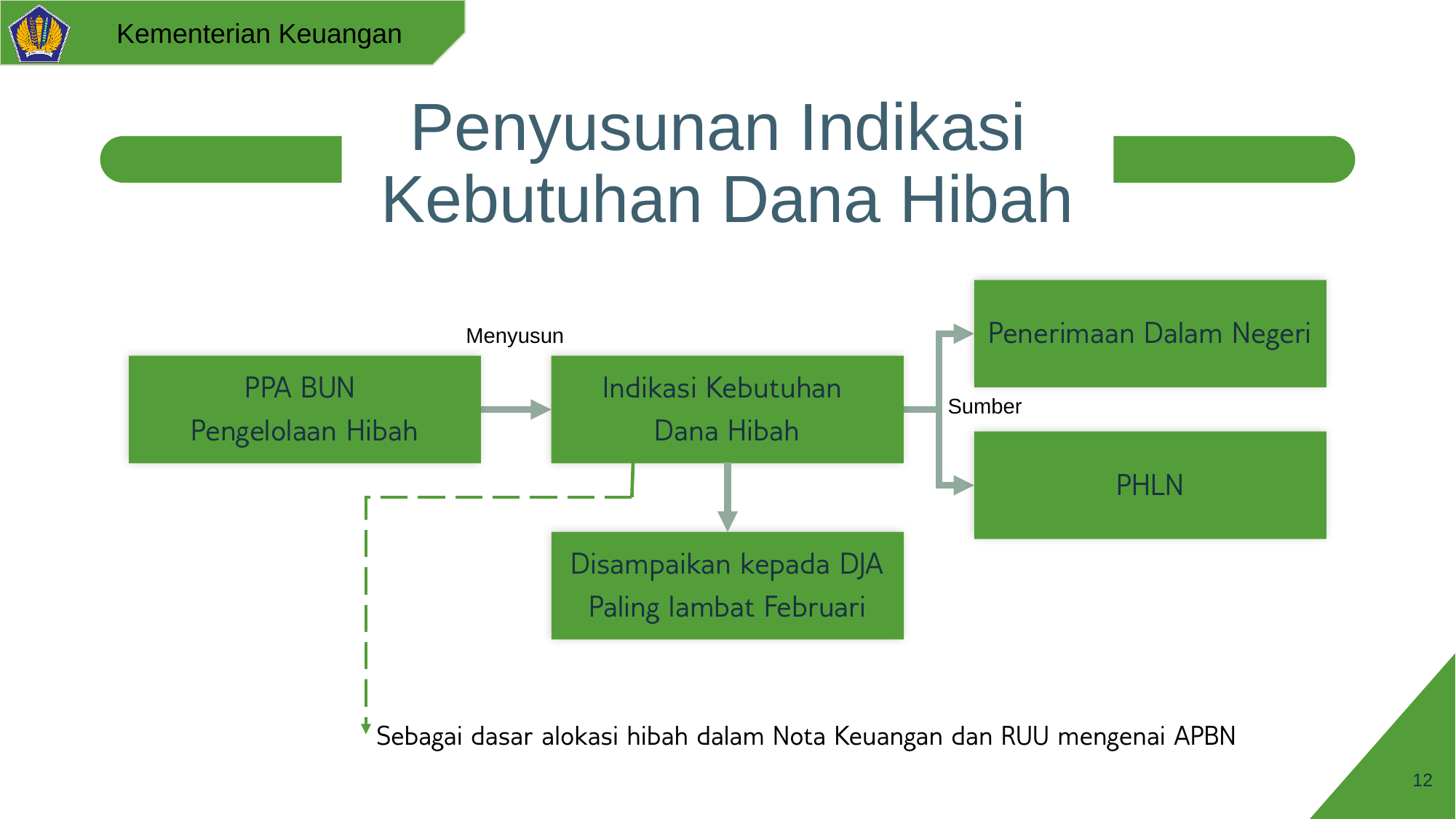

# Penyusunan Indikasi Kebutuhan Dana Hibah
PPA BUN
Pengelolaan Hibah
Indikasi Kebutuhan
Dana Hibah
Penerimaan Dalam Negeri
PHLN
Menyusun
Sumber

Disampaikan kepada DJA
Paling lambat Februari
Sebagai dasar alokasi hibah dalam Nota Keuangan dan RUU mengenai APBN